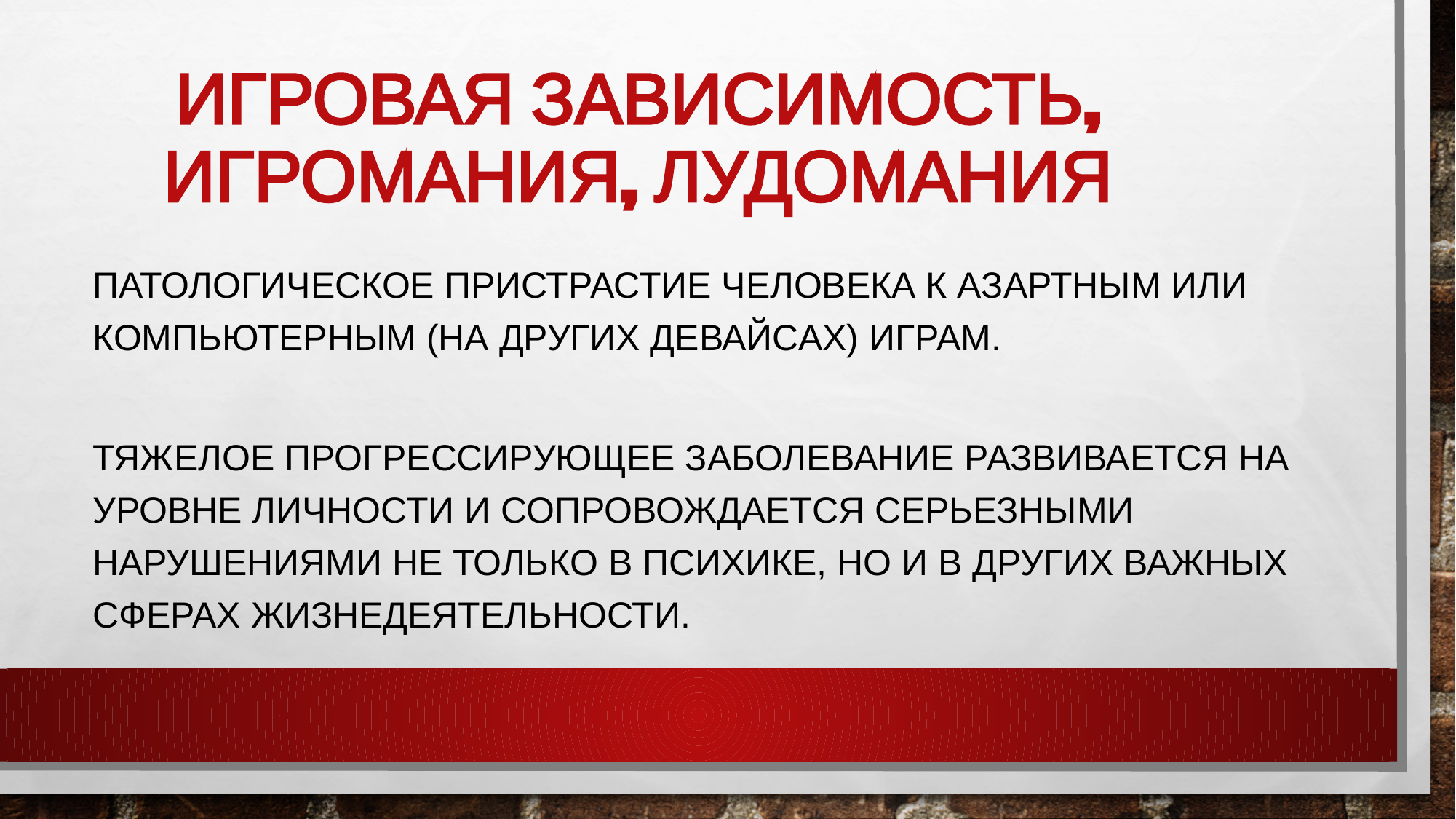

# Игровая зависимость, игромания, лудомания
патологическое пристрастие человека к азартным или компьютерным (на других девайсах) играм.
Тяжелое прогрессирующее заболевание развивается на уровне личности и сопровождается серьезными нарушениями не только в психике, но и в других важных сферах жизнедеятельности.